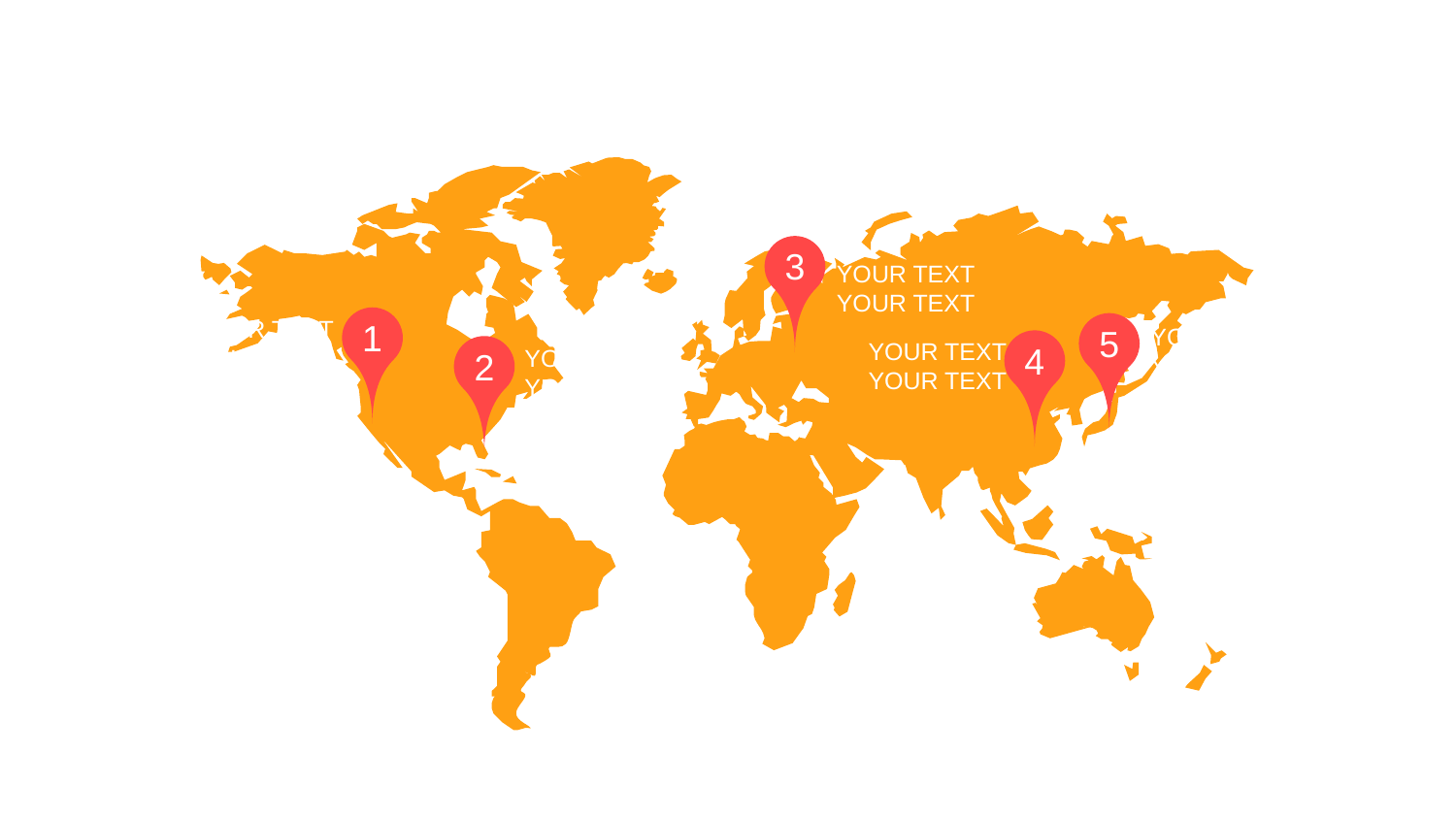

3
YOUR TEXT YOUR TEXT
YOUR TEXT YOUR TEXT

1

5
YOUR TEXT YOUR TEXT
YOUR TEXT YOUR TEXT

4
YOUR TEXT YOUR TEXT

2